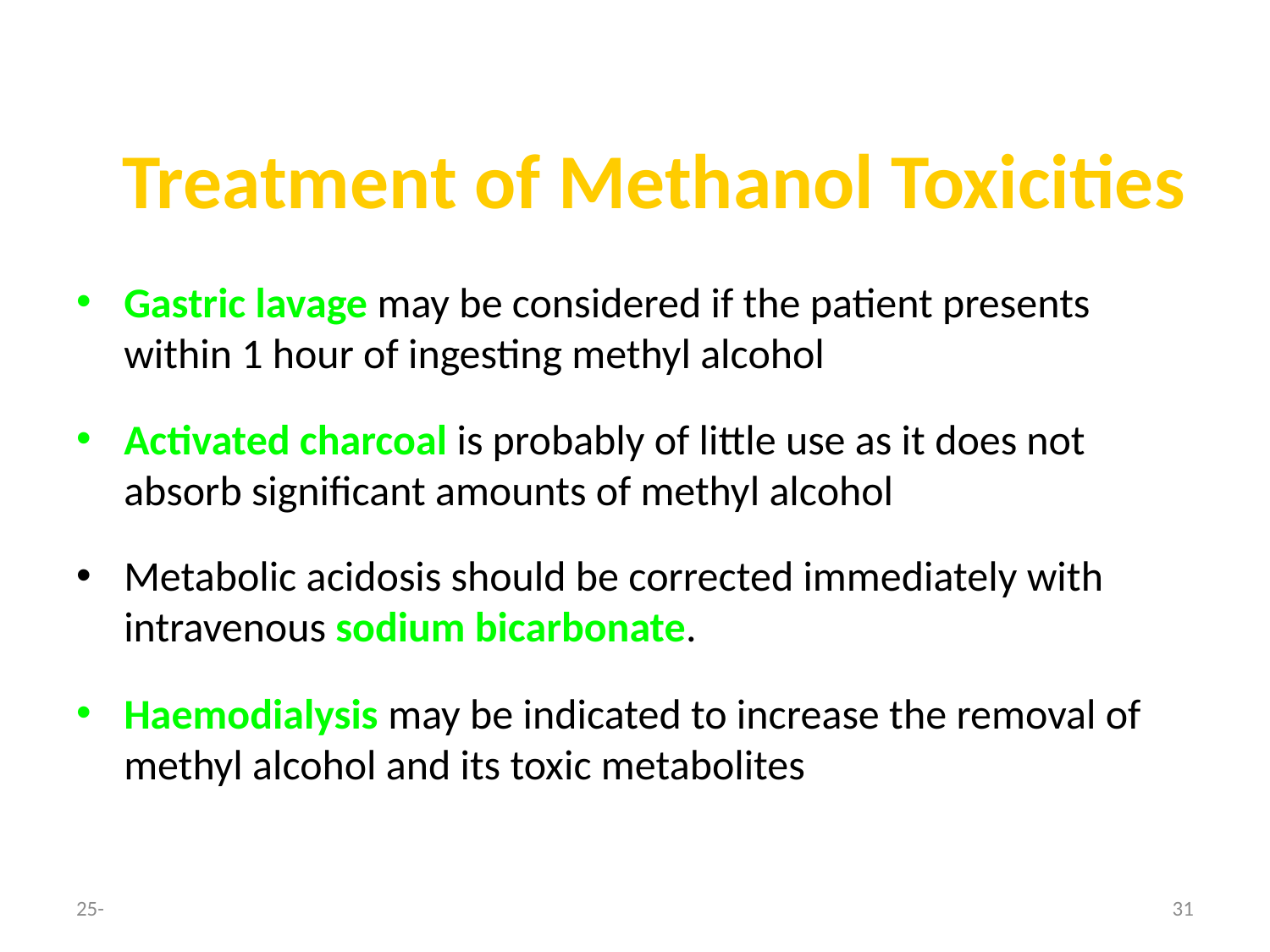

# Treatment of Methanol Toxicities
Gastric lavage may be considered if the patient presents within 1 hour of ingesting methyl alcohol

Activated charcoal is probably of little use as it does not absorb significant amounts of methyl alcohol

Metabolic acidosis should be corrected immediately with intravenous sodium bicarbonate.

Haemodialysis may be indicated to increase the removal of methyl alcohol and its toxic metabolites

31
25-